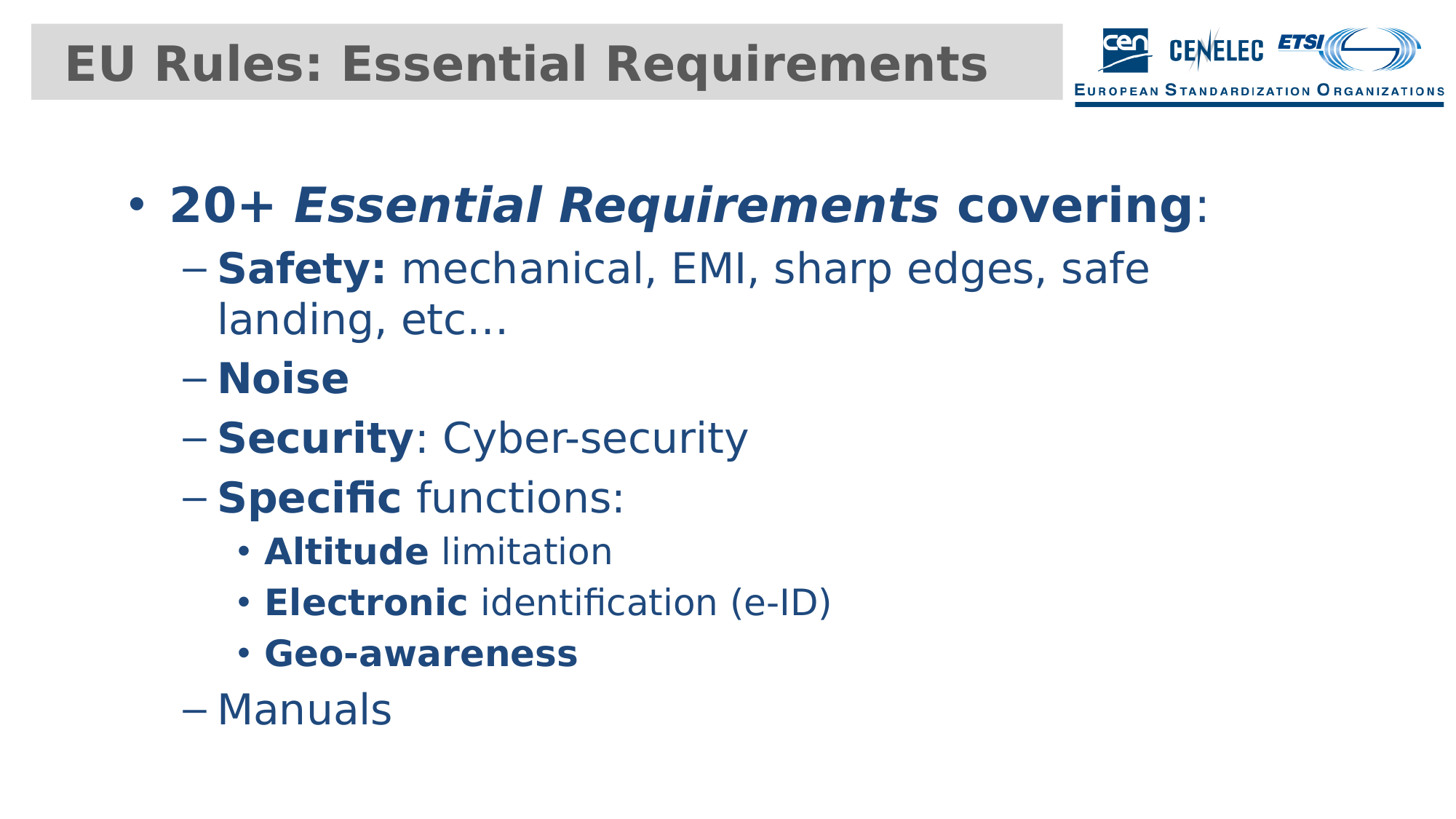

# EU Rules: Essential Requirements
20+ Essential Requirements covering:
Safety: mechanical, EMI, sharp edges, safe landing, etc…
Noise
Security: Cyber-security
Specific functions:
Altitude limitation
Electronic identification (e-ID)
Geo-awareness
Manuals